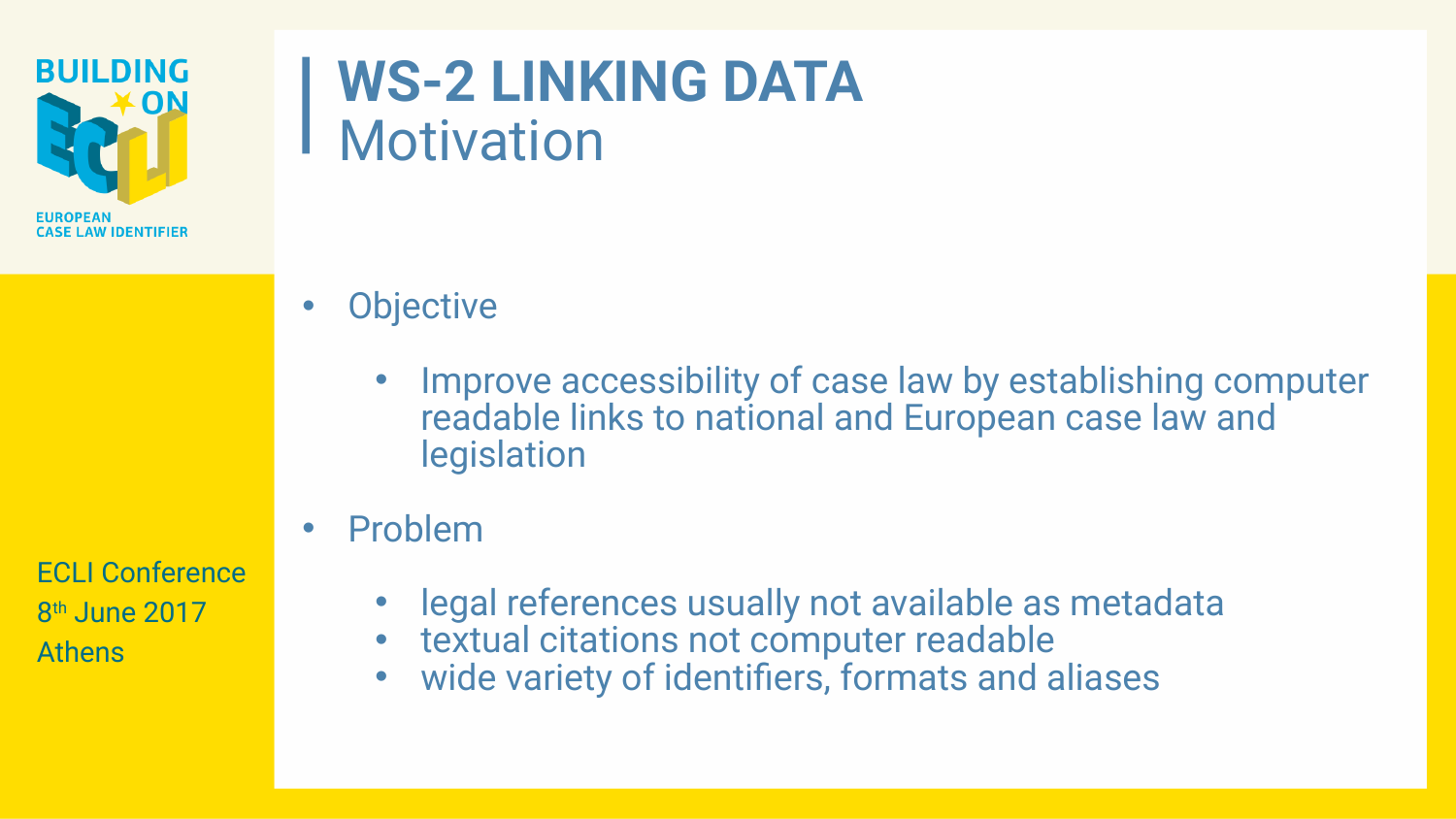

WS-2 LINKING DATA
Motivation

Objective

Improve accessibility of case law by establishing computer readable links to national and European case law and legislation

Problem

legal references usually not available as metadata
textual citations not computer readable
wide variety of identifiers, formats and aliases

ECLI Conference
8th June 2017
Athens